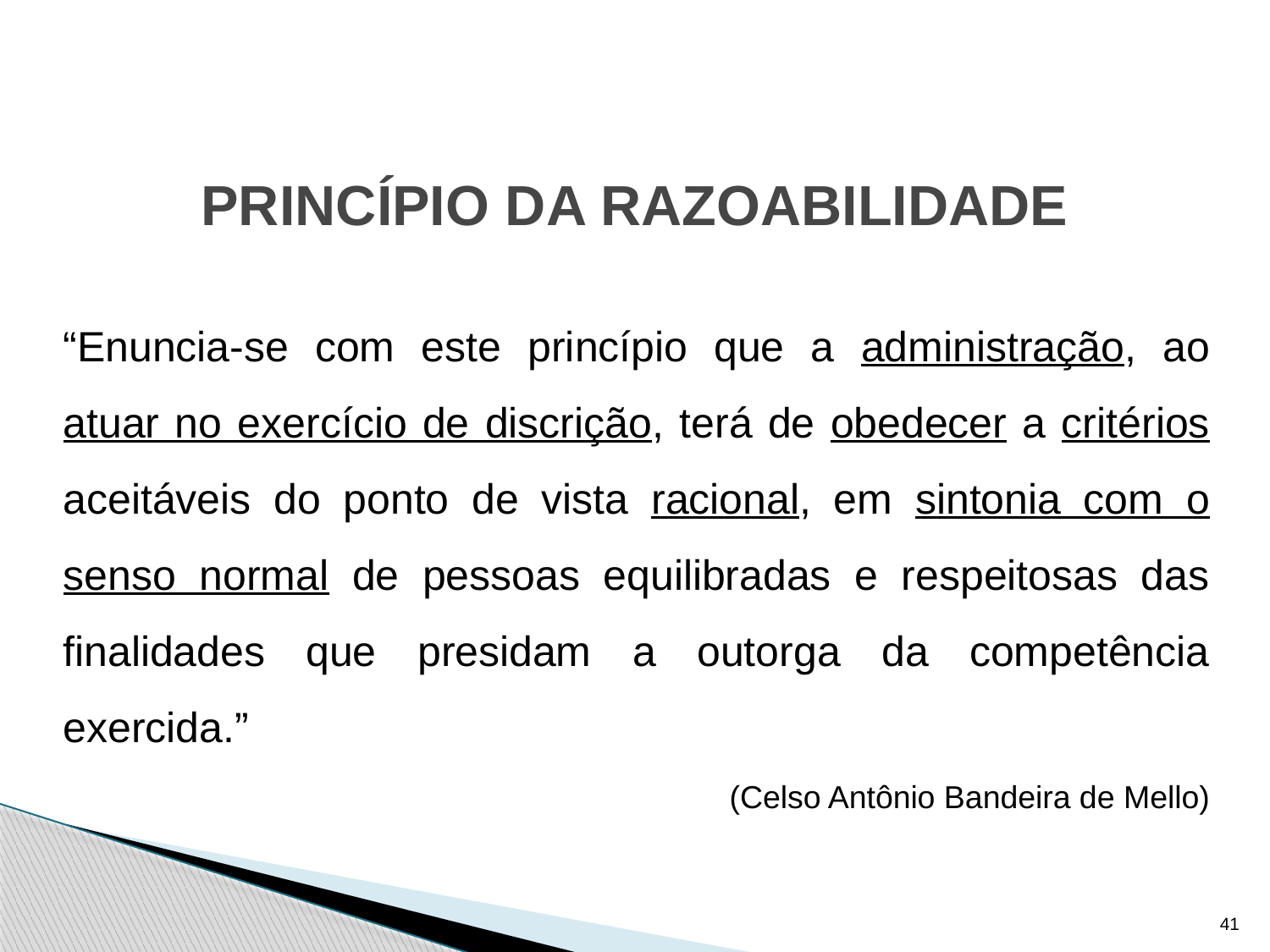

# PRINCÍPIO DA RAZOABILIDADE
	“Enuncia-se com este princípio que a administração, ao atuar no exercício de discrição, terá de obedecer a critérios aceitáveis do ponto de vista racional, em sintonia com o senso normal de pessoas equilibradas e respeitosas das finalidades que presidam a outorga da competência exercida.”
(Celso Antônio Bandeira de Mello)
41